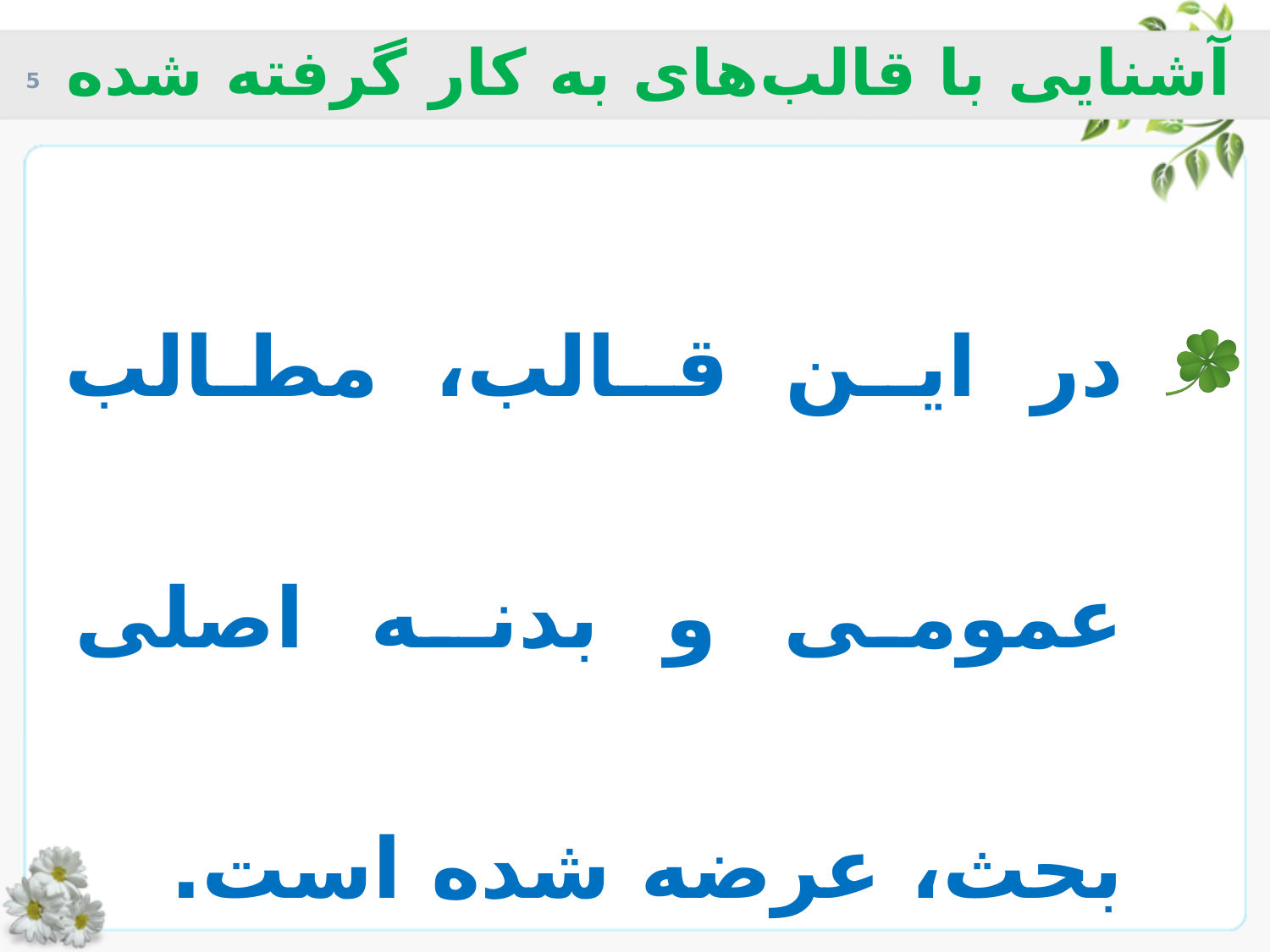

# آشنایی با قالب‌های به کار گرفته شده
در ایـن قـالب، مطـالب عمومی و بدنـه اصلی بحث، عرضه شده است.